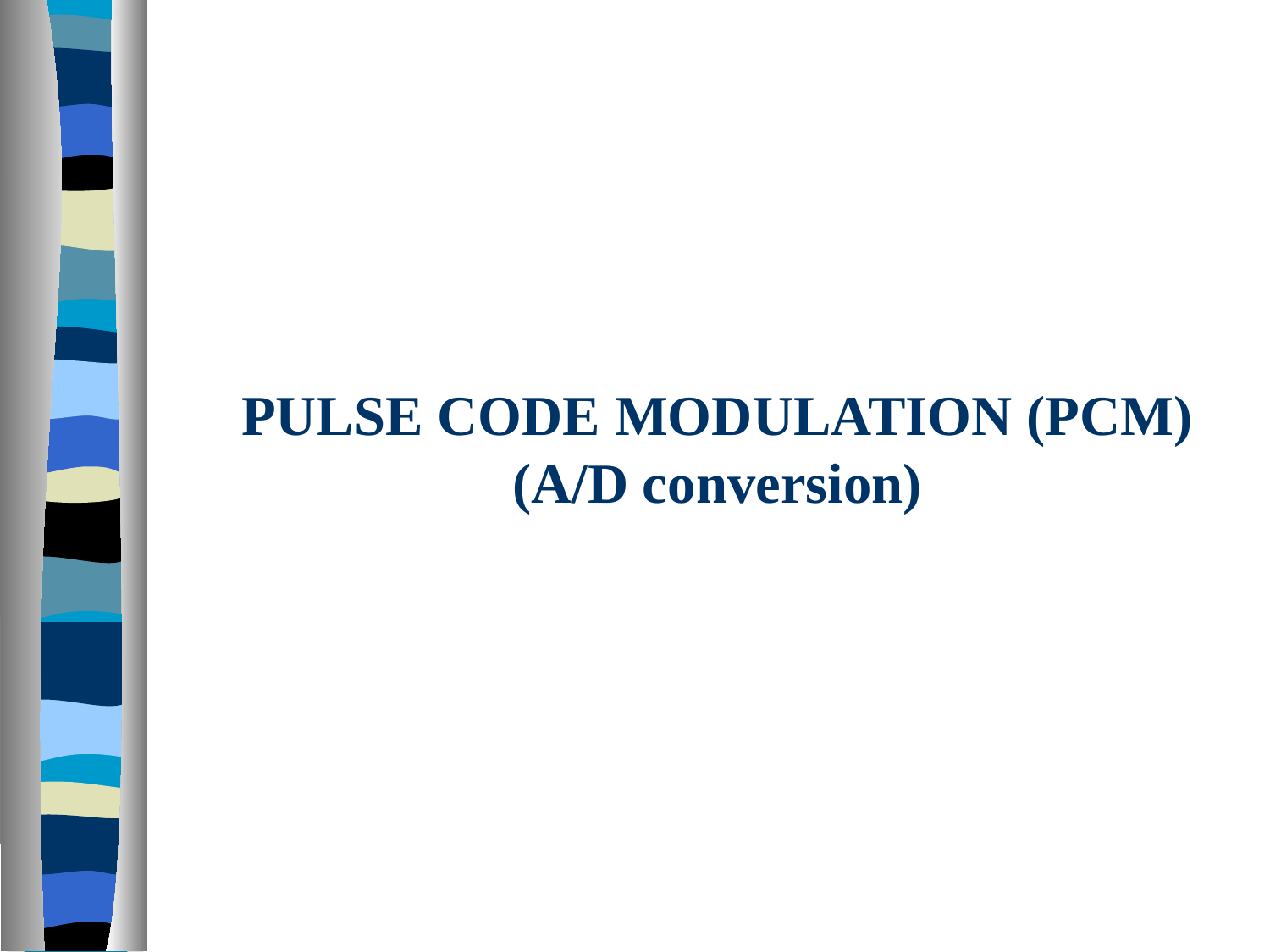

# PULSE CODE MODULATION (PCM) (A/D conversion)